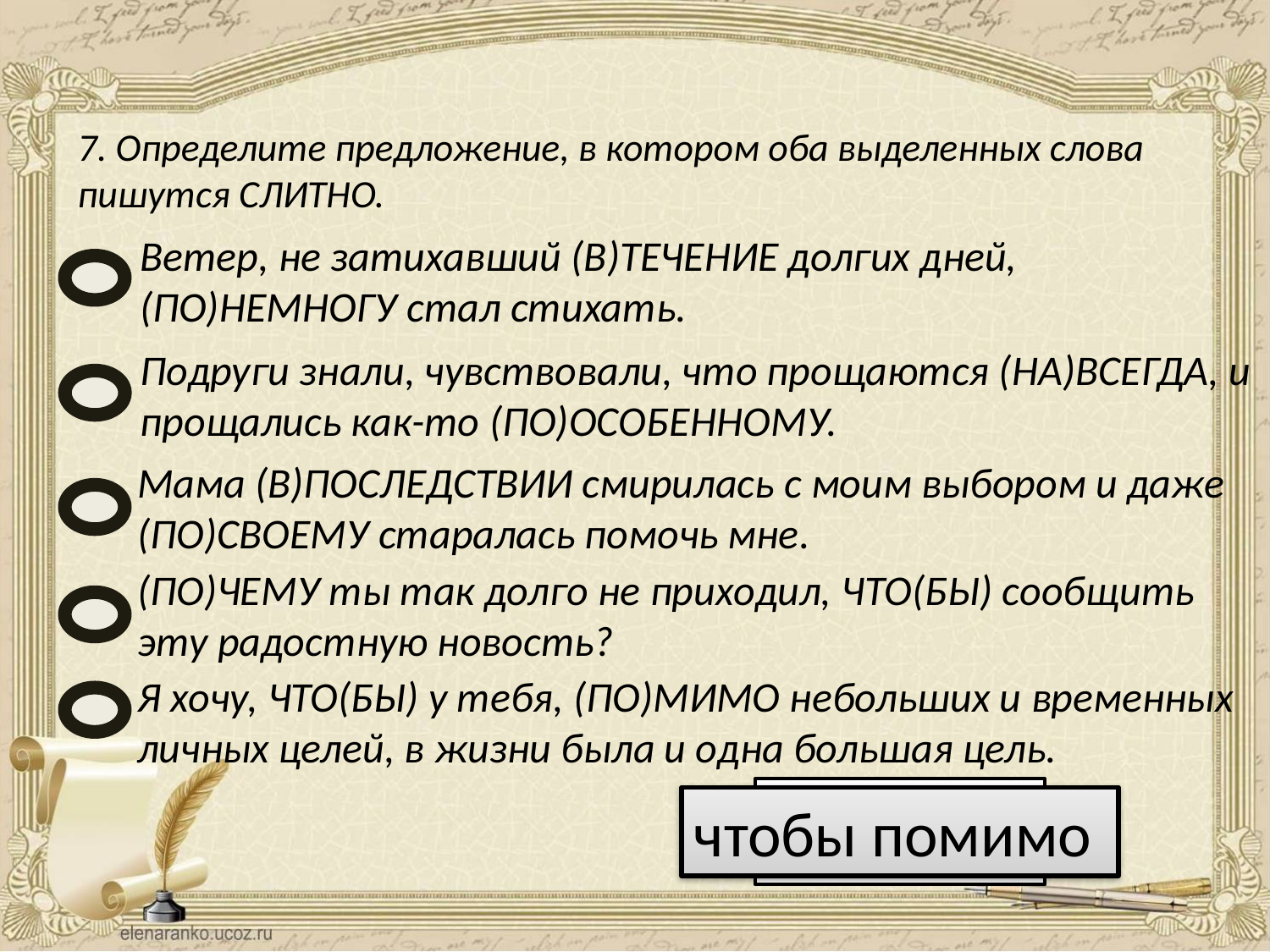

7. Определите предложение, в котором оба выделенных слова пишутся СЛИТНО.
Ветер, не затихавший (В)ТЕЧЕНИЕ долгих дней, (ПО)НЕМНОГУ стал стихать.

Подруги знали, чувствовали, что прощаются (НА)ВСЕГДА, и прощались как-то (ПО)ОСОБЕННОМУ.

Мама (В)ПОСЛЕДСТВИИ смирилась с моим выбором и даже (ПО)СВОЕМУ старалась помочь мне.

(ПО)ЧЕМУ ты так долго не приходил, ЧТО(БЫ) сообщить эту радостную новость?

Я хочу, ЧТО(БЫ) у тебя, (ПО)МИМО небольших и временных личных целей, в жизни была и одна большая цель.

Ответ
чтобы помимо